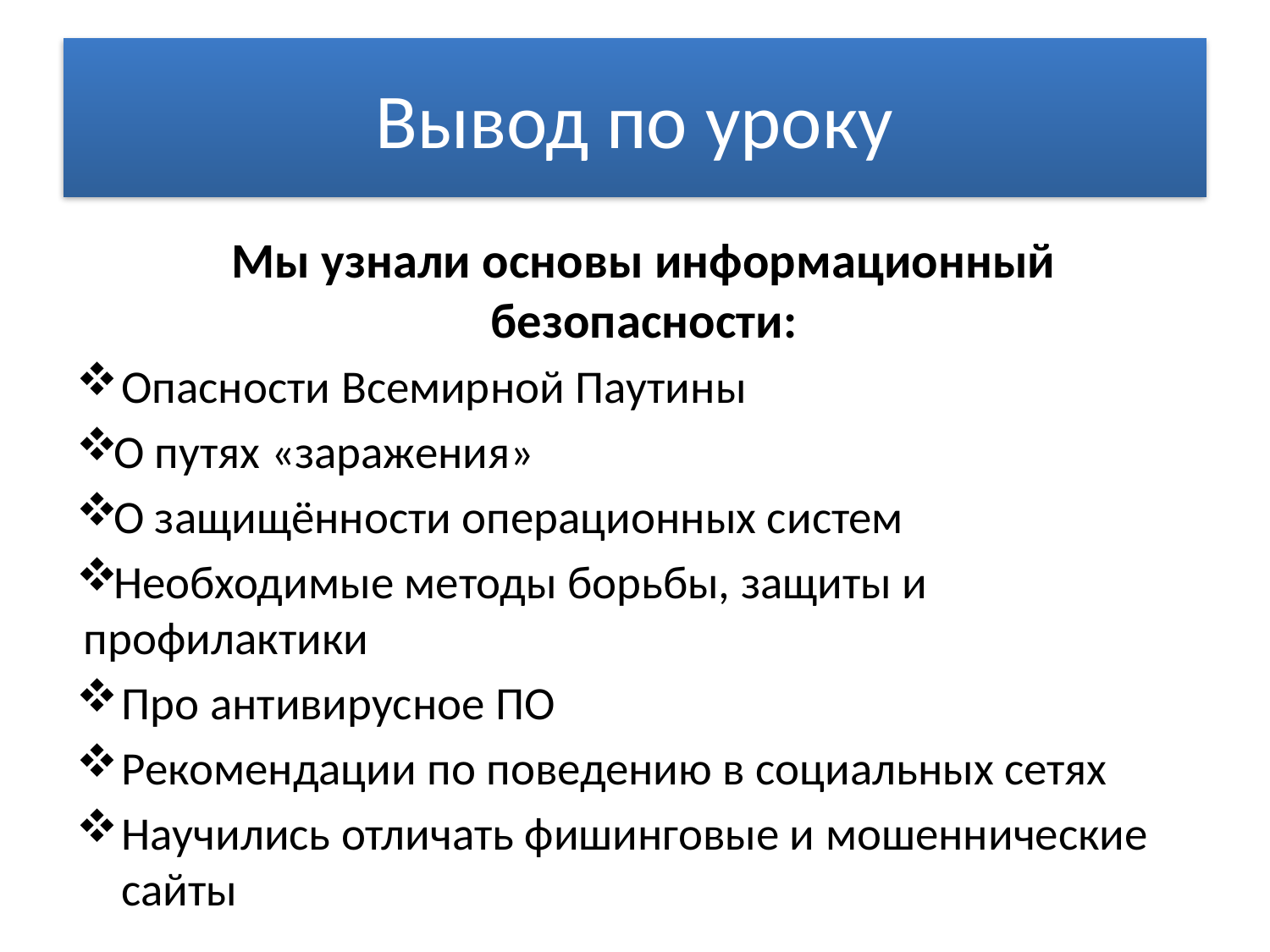

# Вывод по уроку
Мы узнали основы информационный безопасности:
Опасности Всемирной Паутины
О путях «заражения»
О защищённости операционных систем
Необходимые методы борьбы, защиты и профилактики
Про антивирусное ПО
Рекомендации по поведению в социальных сетях
Научились отличать фишинговые и мошеннические сайты